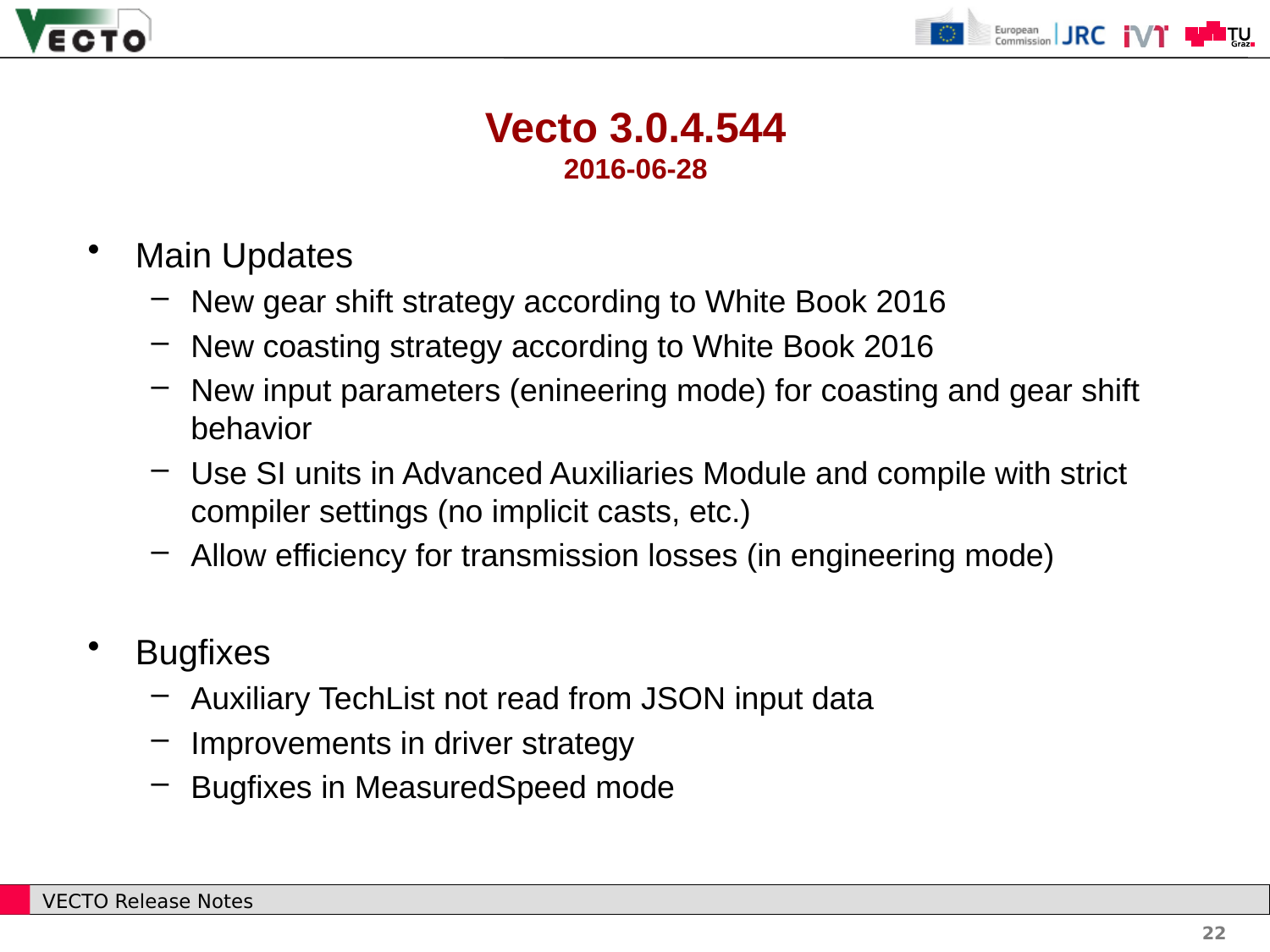

# Vecto 3.0.4.544 2016-06-28
Main Updates
New gear shift strategy according to White Book 2016
New coasting strategy according to White Book 2016
New input parameters (enineering mode) for coasting and gear shift behavior
Use SI units in Advanced Auxiliaries Module and compile with strict compiler settings (no implicit casts, etc.)
Allow efficiency for transmission losses (in engineering mode)

Bugfixes
Auxiliary TechList not read from JSON input data
Improvements in driver strategy
Bugfixes in MeasuredSpeed mode